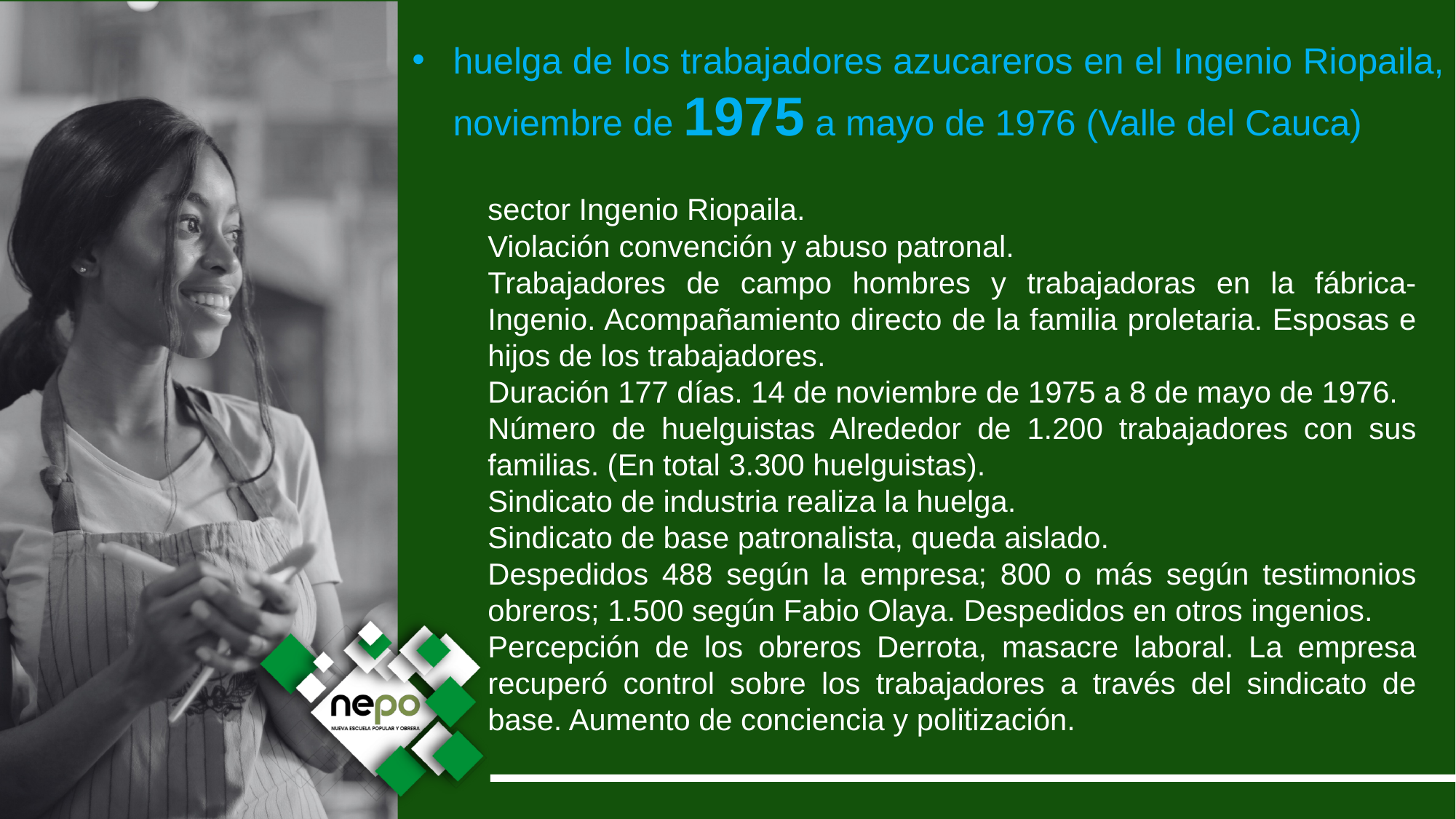

huelga de los trabajadores azucareros en el Ingenio Riopaila, noviembre de 1975 a mayo de 1976 (Valle del Cauca)
sector Ingenio Riopaila.
Violación convención y abuso patronal.
Trabajadores de campo hombres y trabajadoras en la fábrica-Ingenio. Acompañamiento directo de la familia proletaria. Esposas e hijos de los trabajadores.
Duración 177 días. 14 de noviembre de 1975 a 8 de mayo de 1976.
Número de huelguistas Alrededor de 1.200 trabajadores con sus familias. (En total 3.300 huelguistas).
Sindicato de industria realiza la huelga.
Sindicato de base patronalista, queda aislado.
Despedidos 488 según la empresa; 800 o más según testimonios obreros; 1.500 según Fabio Olaya. Despedidos en otros ingenios.
Percepción de los obreros Derrota, masacre laboral. La empresa recuperó control sobre los trabajadores a través del sindicato de base. Aumento de conciencia y politización.